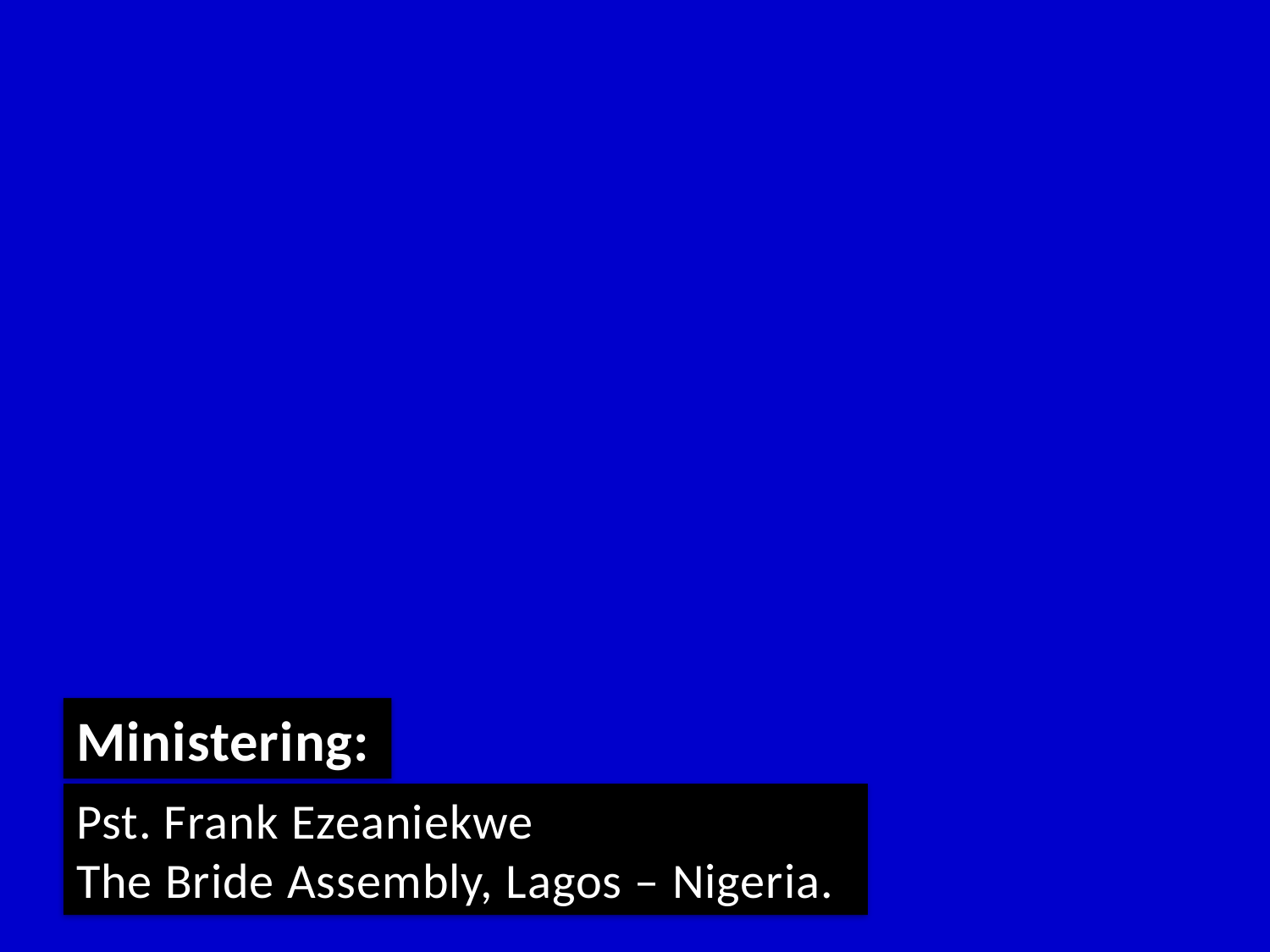

Ministering:
Pst. Frank Ezeaniekwe
The Bride Assembly, Lagos – Nigeria.